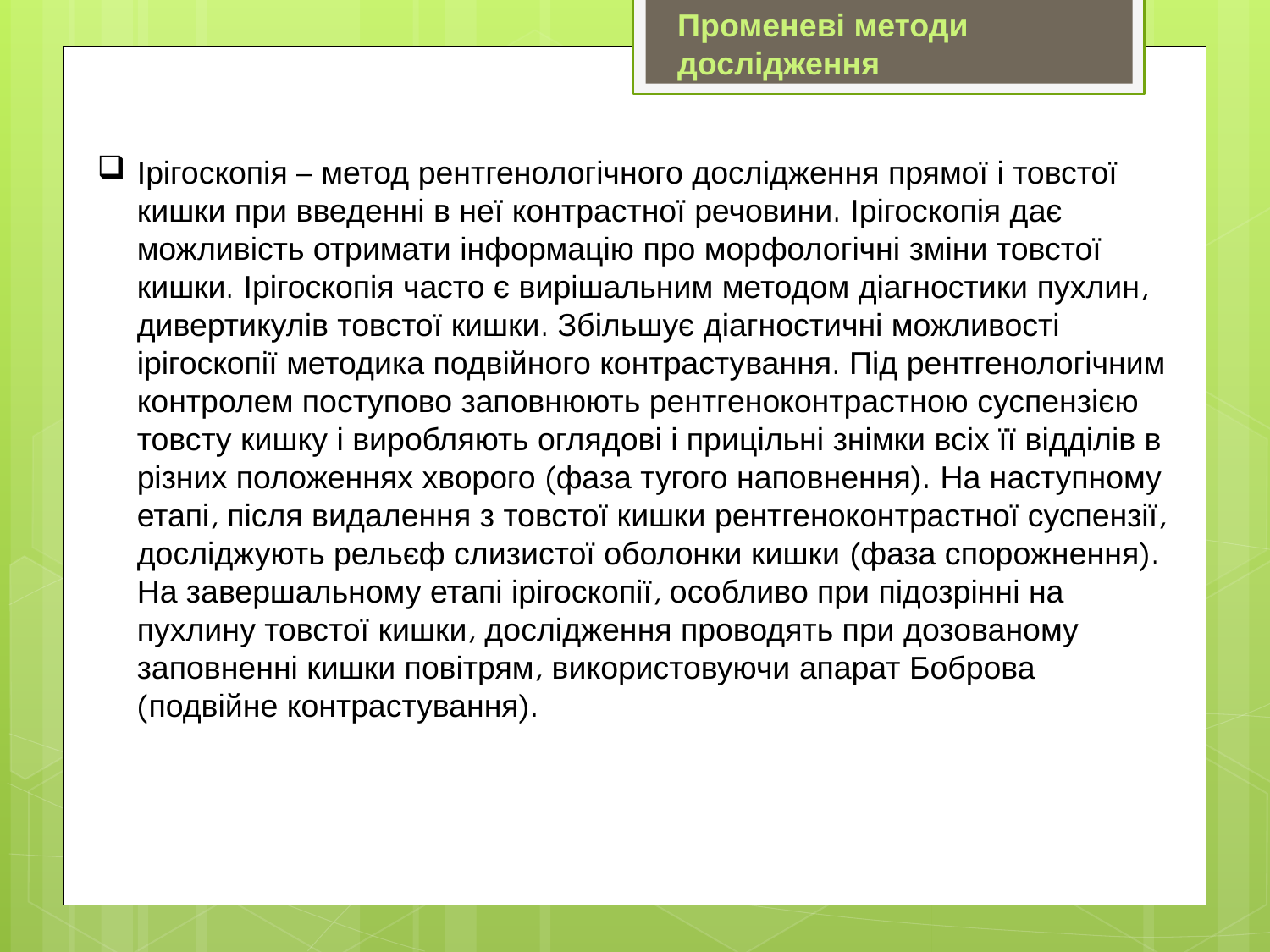

Променеві методи дослідження
Ірігоскопія – метод рентгенологічного дослідження прямої і товстої кишки при введенні в неї контрастної речовини. Ірігоскопія дає можливість отримати інформацію про морфологічні зміни товстої кишки. Ірігоскопія часто є вирішальним методом діагностики пухлин, дивертикулів товстої кишки. Збільшує діагностичні можливості ірігоскопії методика подвійного контрастування. Під рентгенологічним контролем поступово заповнюють рентгеноконтрастною суспензією товсту кишку і виробляють оглядові і прицільні знімки всіх її відділів в різних положеннях хворого (фаза тугого наповнення). На наступному етапі, після видалення з товстої кишки рентгеноконтрастної суспензії, досліджують рельєф слизистої оболонки кишки (фаза спорожнення). На завершальному етапі ірігоскопії, особливо при підозрінні на пухлину товстої кишки, дослідження проводять при дозованому заповненні кишки повітрям, використовуючи апарат Боброва (подвійне контрастування).